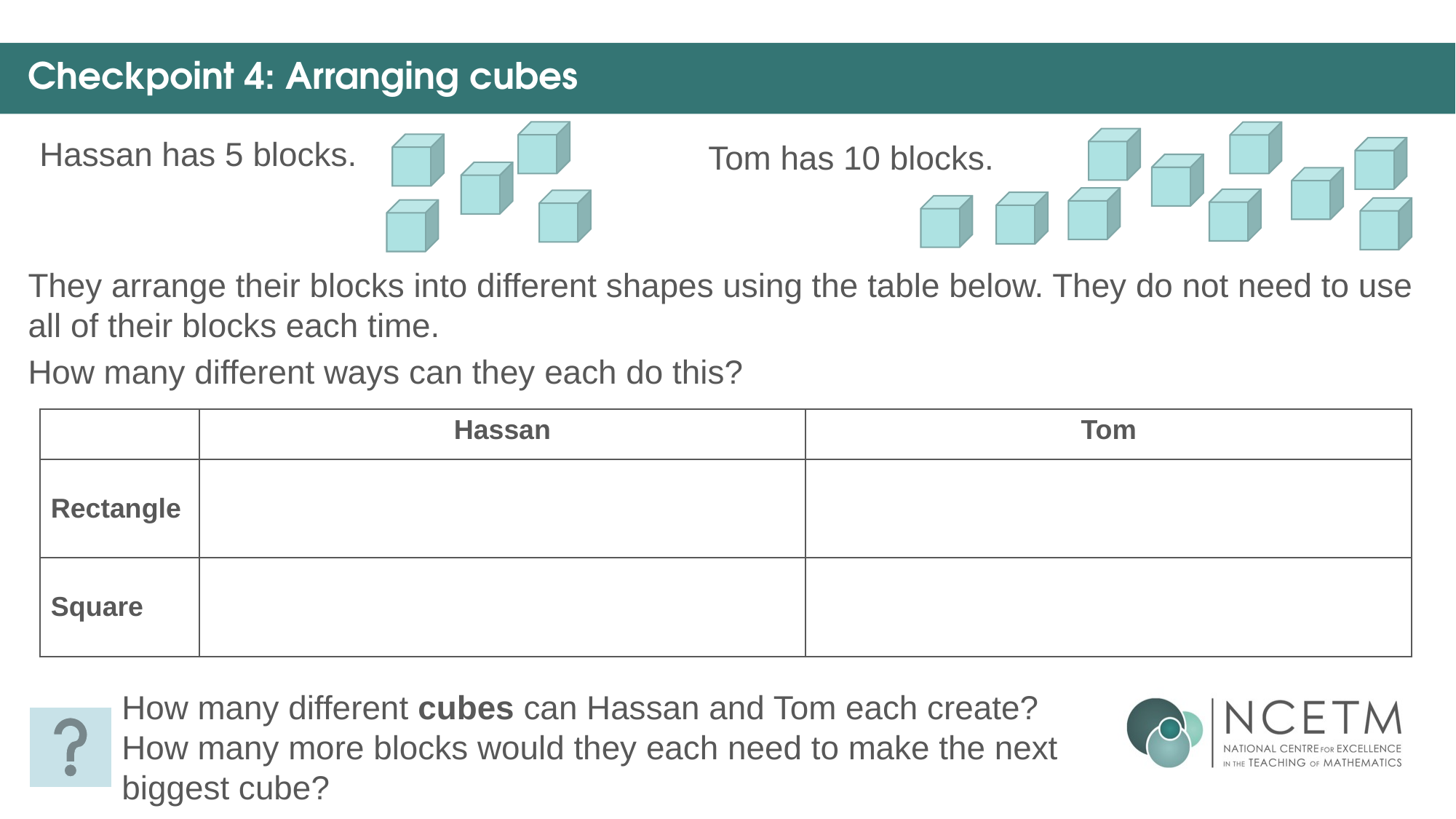

Checkpoint 4: Arranging cubes

Hassan has 5 blocks.

Tom has 10 blocks.

They arrange their blocks into different shapes using the table below. They do not need to use all of their blocks each time.
How many different ways can they each do this?
|  | Hassan | Tom |
| --- | --- | --- |
| Rectangle |  |  |
| Square |  |  |
How many different cubes can Hassan and Tom each create? How many more blocks would they each need to make the next biggest cube?